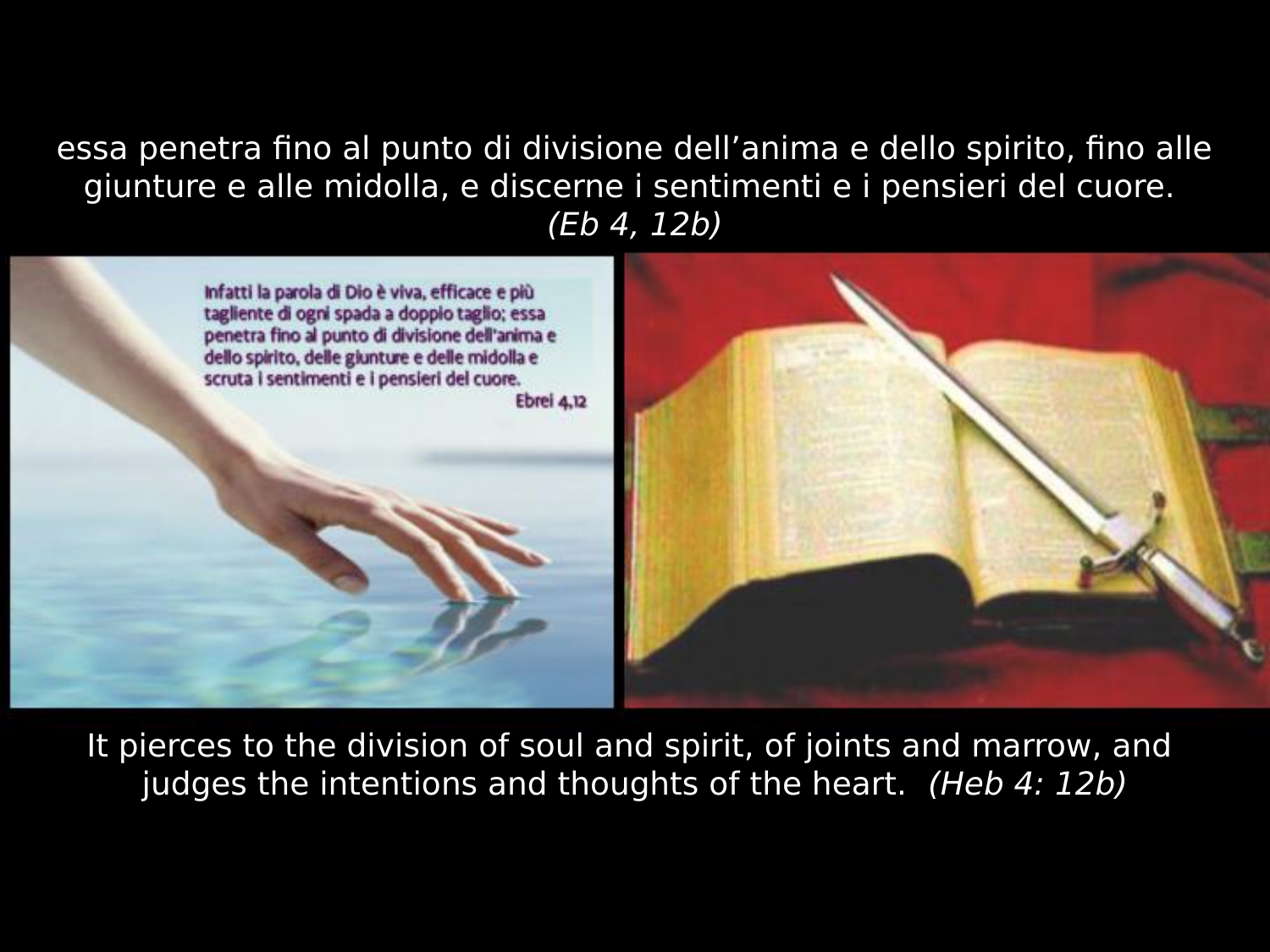

# essa penetra fino al punto di divisione dell’anima e dello spirito, fino alle giunture e alle midolla, e discerne i sentimenti e i pensieri del cuore. (Eb 4, 12b)
It pierces to the division of soul and spirit, of joints and marrow, and
judges the intentions and thoughts of the heart.  (Heb 4: 12b)